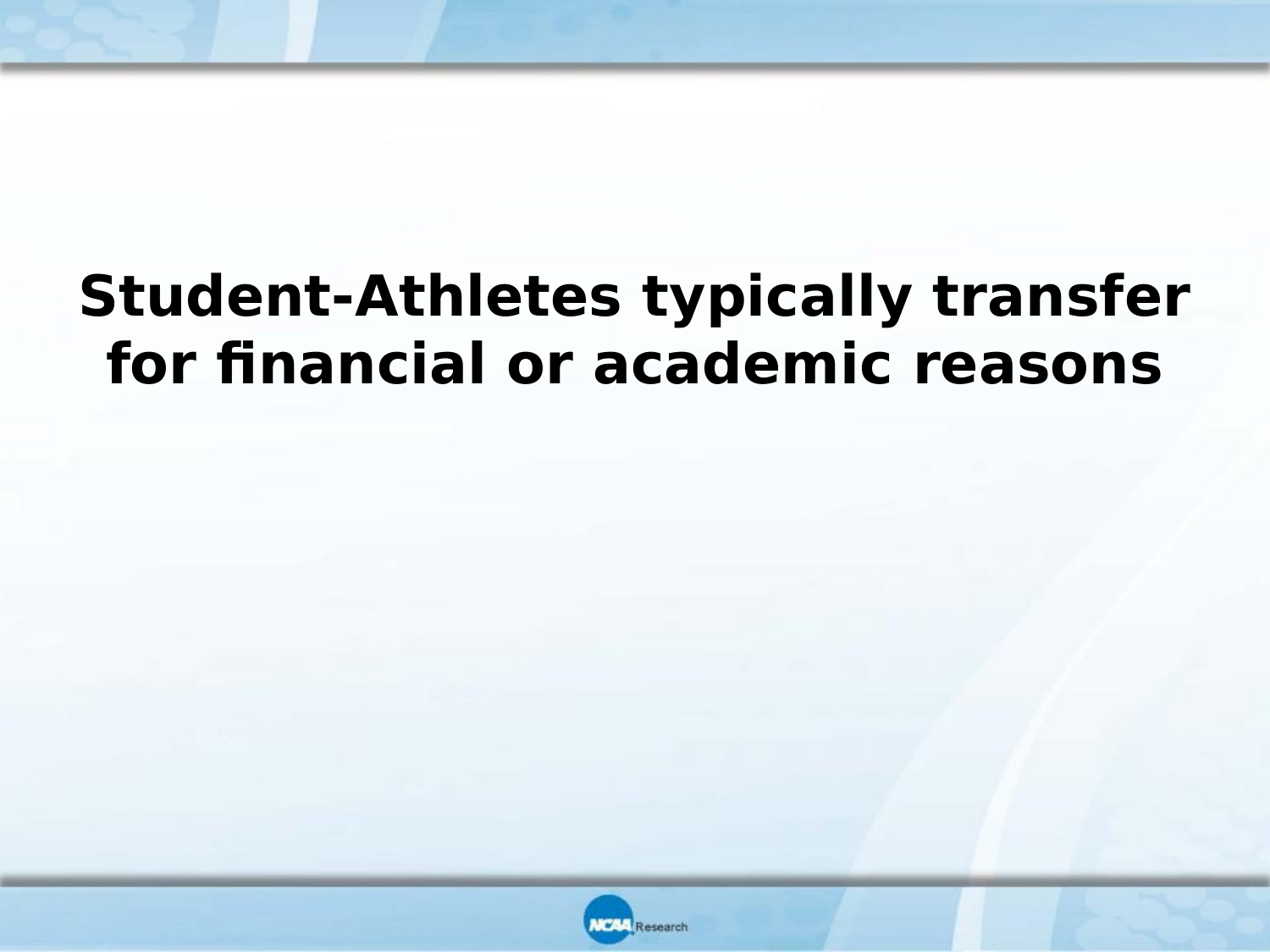

Student-Athletes typically transfer for financial or academic reasons